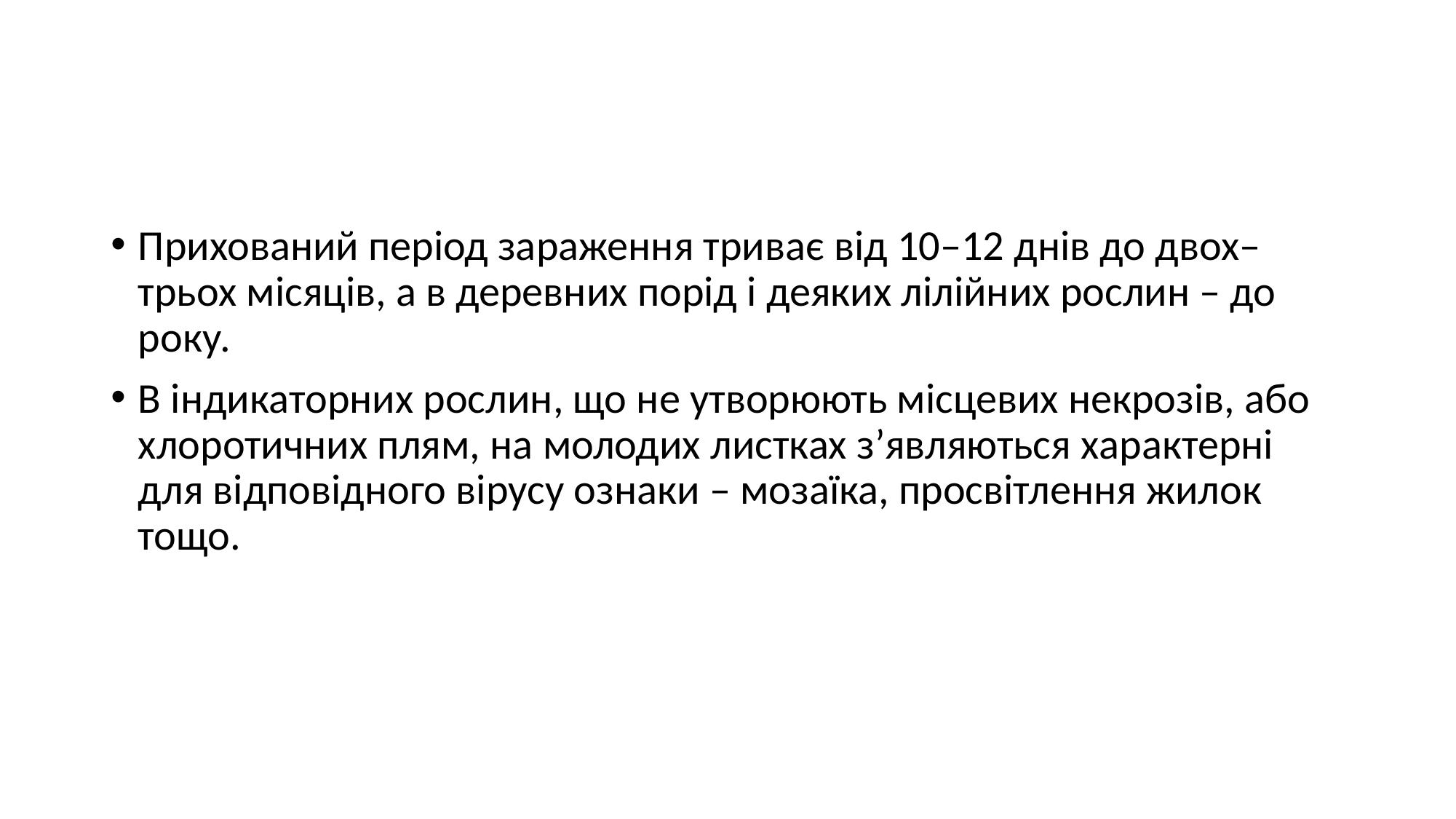

#
Прихований період зараження триває від 10–12 днів до двох–трьох місяців, а в деревних порід і деяких лілійних рослин – до року.
В індикаторних рослин, що не утворюють місцевих некрозів, або хлоротичних плям, на молодих листках з’являються характерні для відповідного вірусу ознаки – мозаїка, просвітлення жилок тощо.